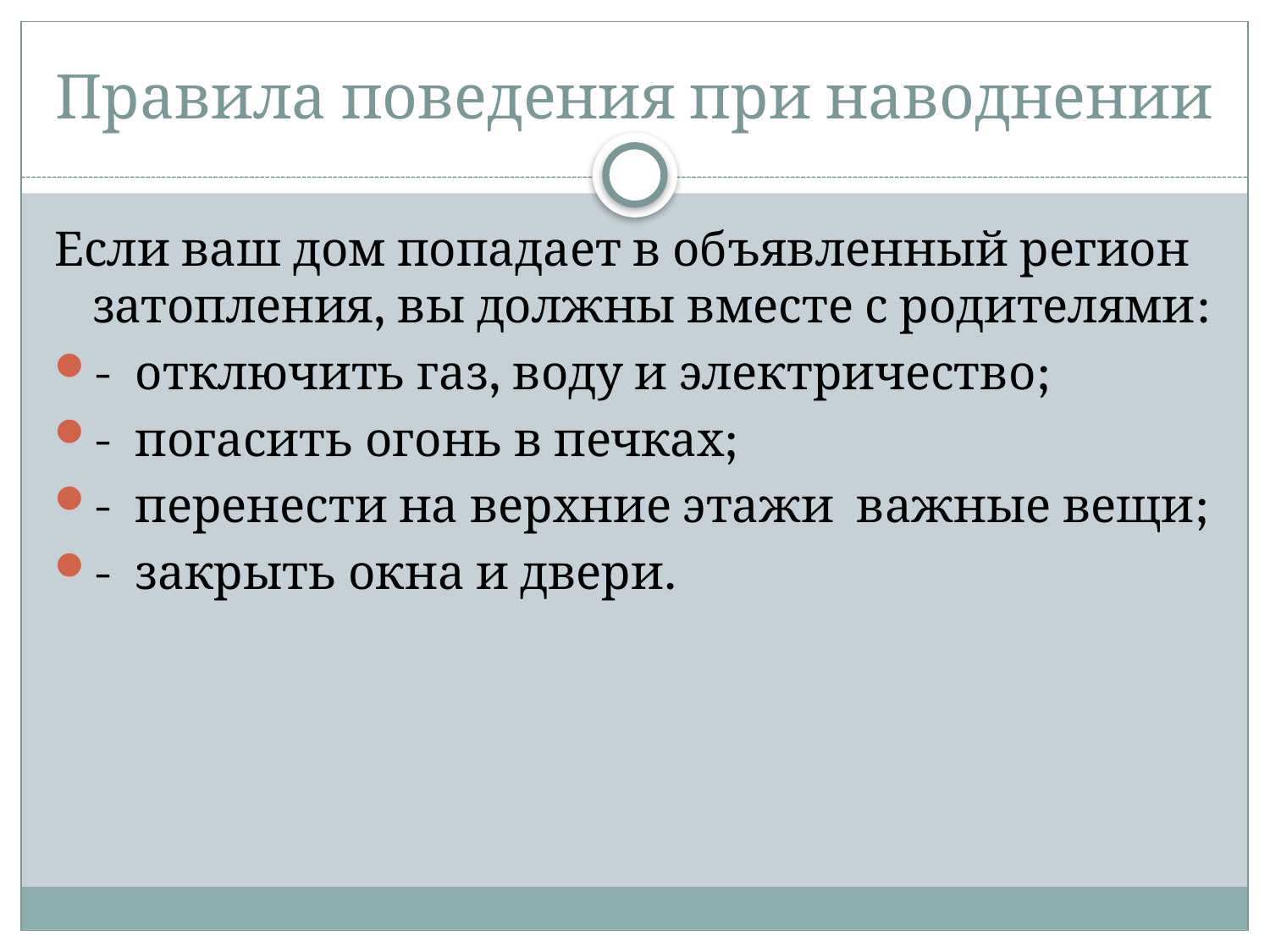

# Правила поведения при наводнении
Если ваш дом попадает в объявленный регион затопления, вы должны вместе с родителями:
-  отключить газ, воду и электричество;
-  погасить огонь в печках;
-  перенести на верхние этажи  важные вещи;
-  закрыть окна и двери.